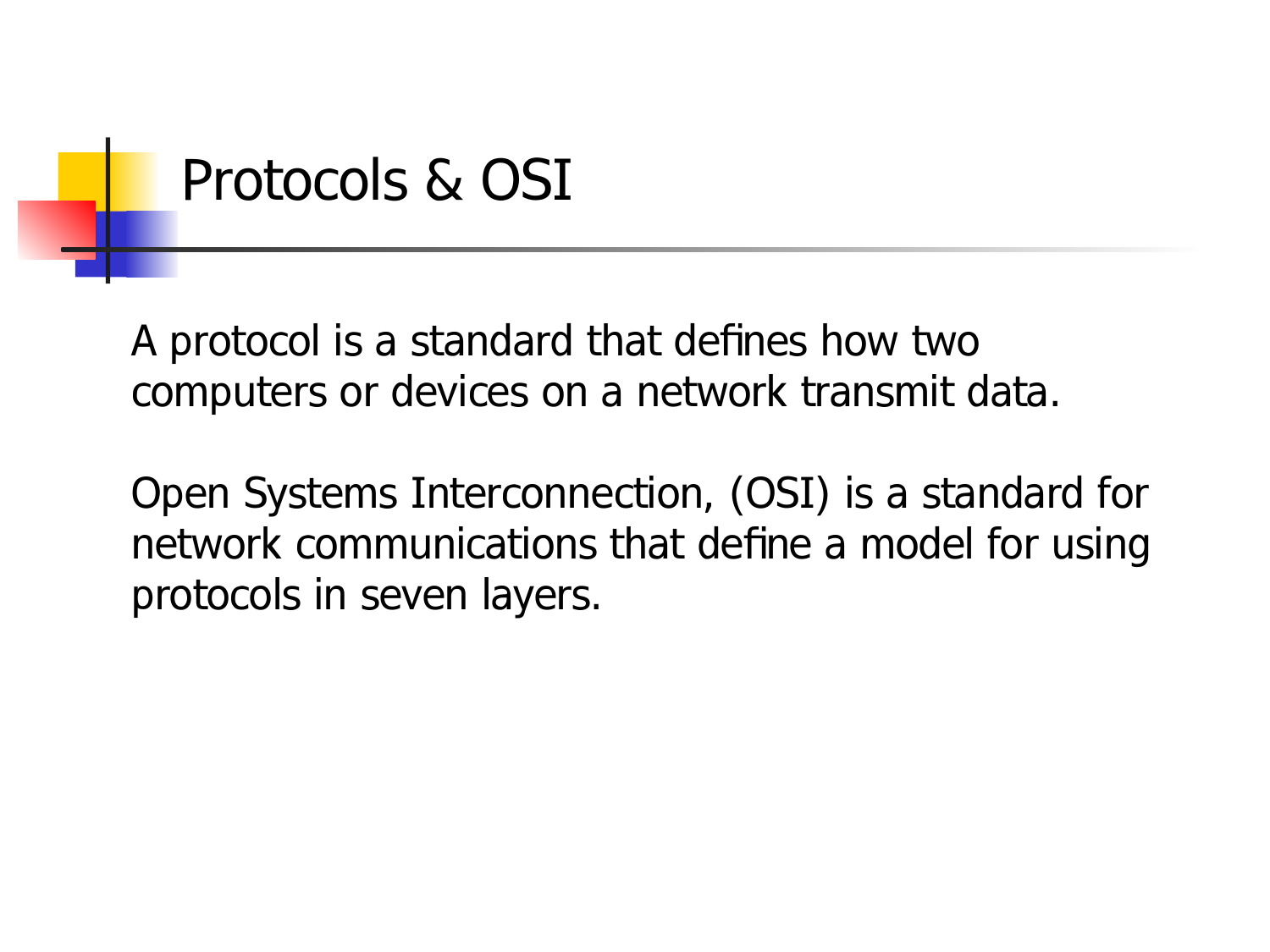

Protocols & OSI

A protocol is a standard that defines how two computers or devices on a network transmit data.

Open Systems Interconnection, (OSI) is a standard for network communications that define a model for using protocols in seven layers.